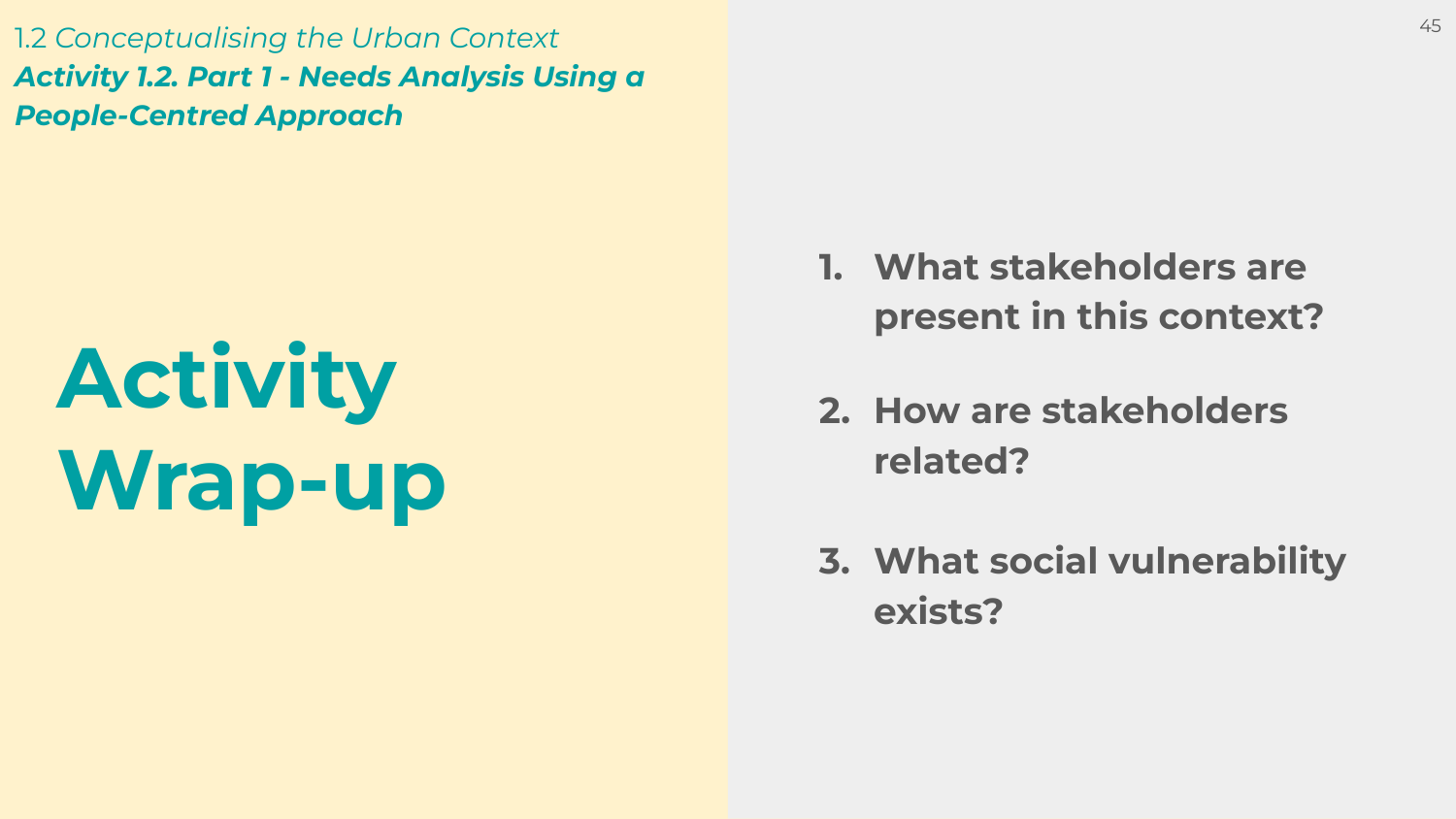

1.2 Conceptualising the Urban Context
Activity 1.2. Part 1 - Needs Analysis Using a
People-Centred Approach
45
What stakeholders are present in this context?
How are stakeholders related?
What social vulnerability exists?
# Activity
Wrap-up